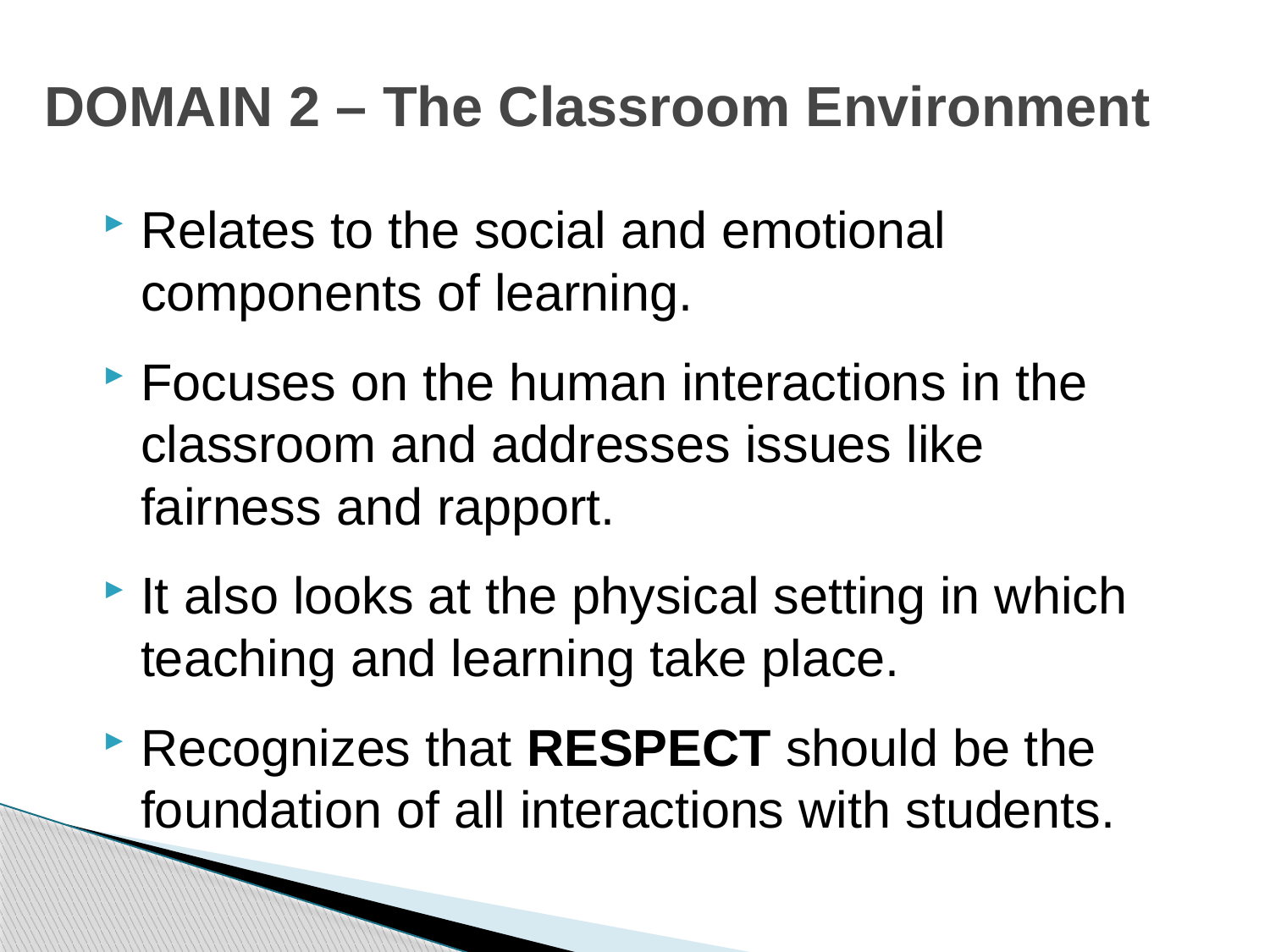

# DOMAIN 2 – The Classroom Environment
Relates to the social and emotional components of learning.
Focuses on the human interactions in the classroom and addresses issues like fairness and rapport.
It also looks at the physical setting in which teaching and learning take place.
Recognizes that RESPECT should be the foundation of all interactions with students.